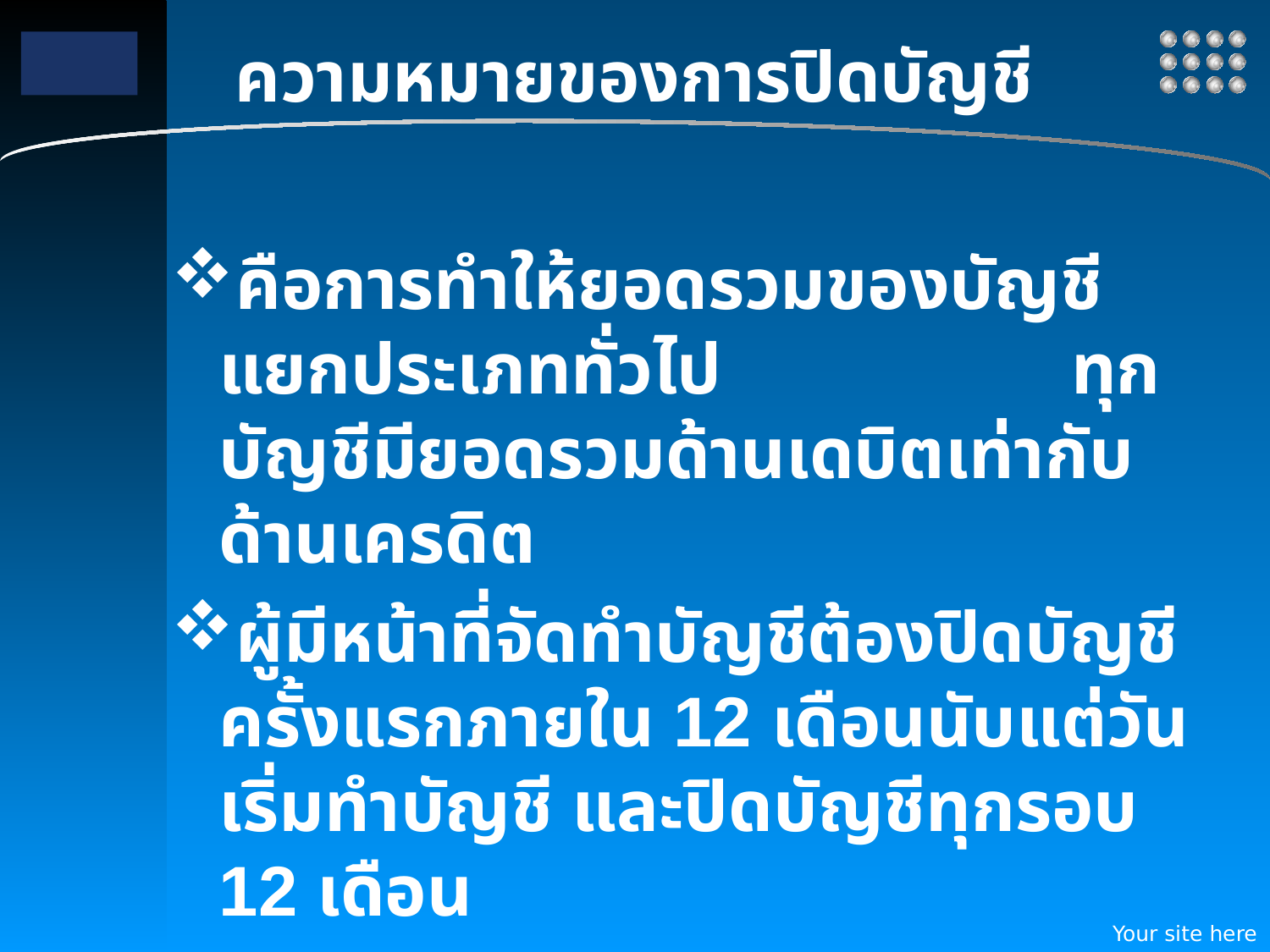

# ความหมายของการปิดบัญชี
คือการทำให้ยอดรวมของบัญชีแยกประเภททั่วไป                   ทุกบัญชีมียอดรวมด้านเดบิตเท่ากับด้านเครดิต
ผู้มีหน้าที่จัดทำบัญชีต้องปิดบัญชีครั้งแรกภายใน 12 เดือนนับแต่วันเริ่มทำบัญชี และปิดบัญชีทุกรอบ 12 เดือน